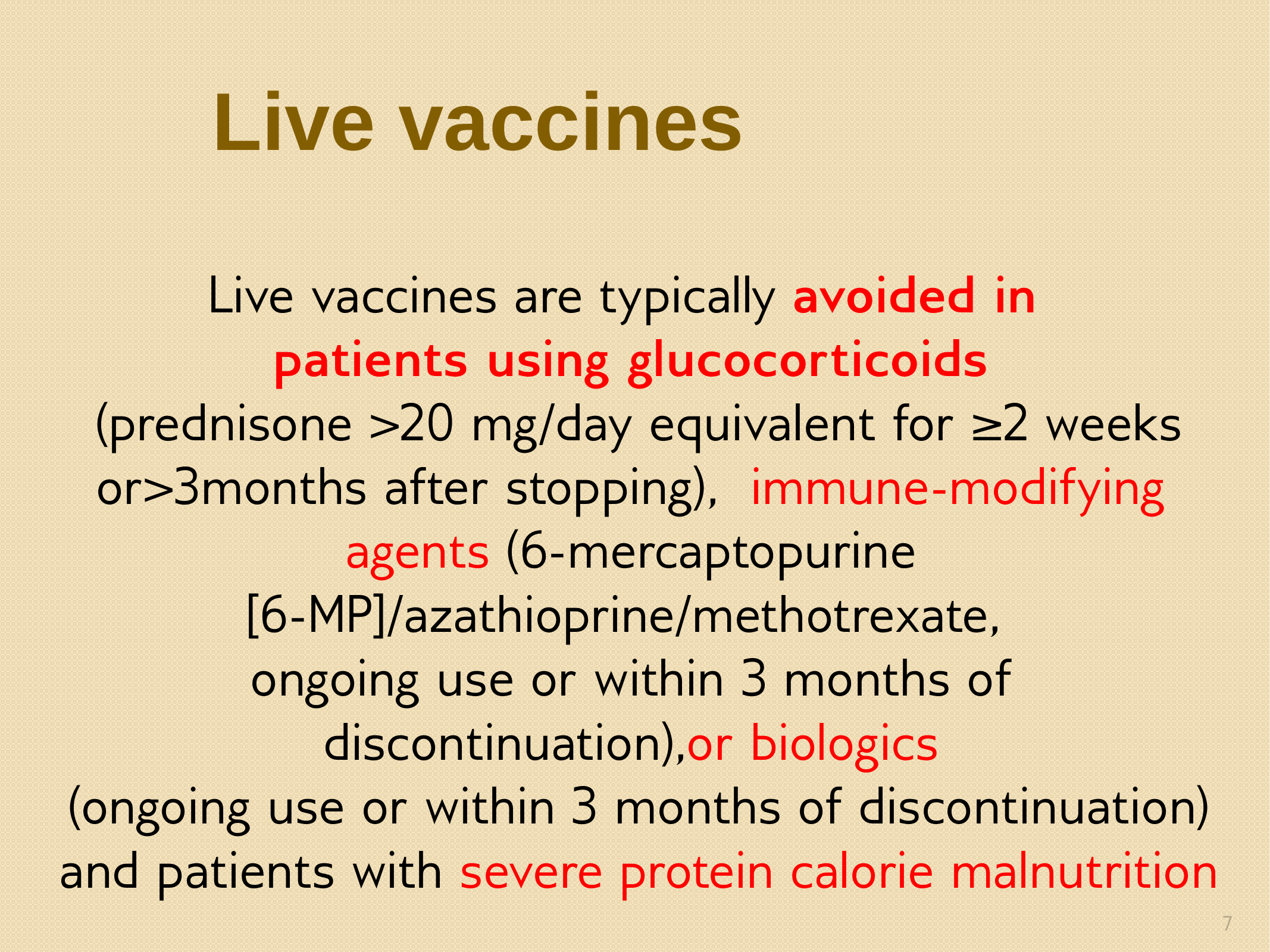

# Live vaccines
Live vaccines are typically avoided in
patients using glucocorticoids
 (prednisone >20 mg/day equivalent for ≥2 weeks or>3months after stopping),  immune-modifying agents (6-mercaptopurine [6-MP]/azathioprine/methotrexate,
ongoing use or within 3 months of discontinuation),or biologics
 (ongoing use or within 3 months of discontinuation)
 and patients with severe protein calorie malnutrition
7